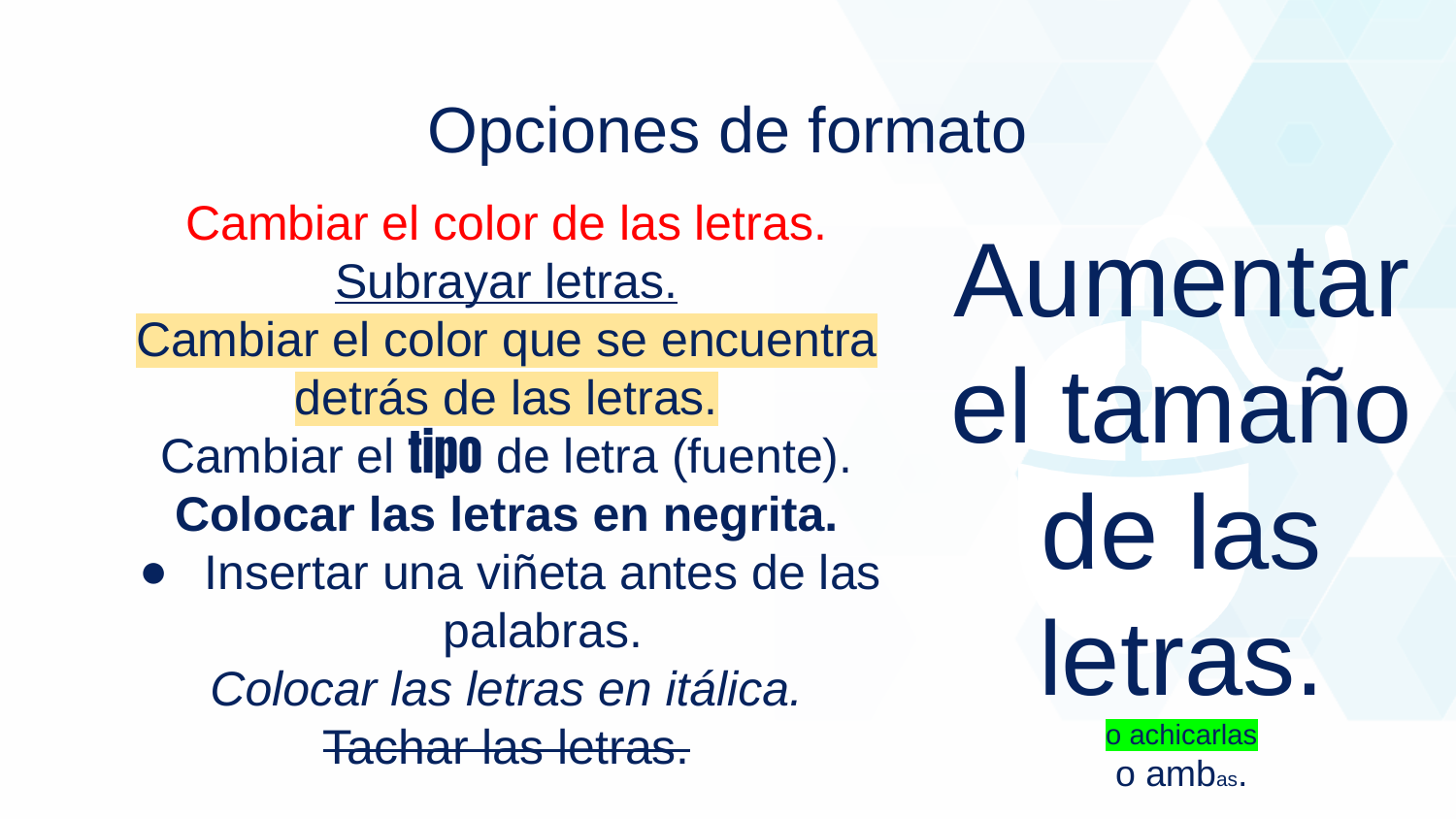

Opciones de formato
Cambiar el color de las letras.
Subrayar letras.
Cambiar el color que se encuentra detrás de las letras.
Cambiar el tipo de letra (fuente).
Colocar las letras en negrita.
Insertar una viñeta antes de las palabras.
Colocar las letras en itálica.
Tachar las letras.

Aumentar el tamaño de las letras.
o achicarlas
o ambas.